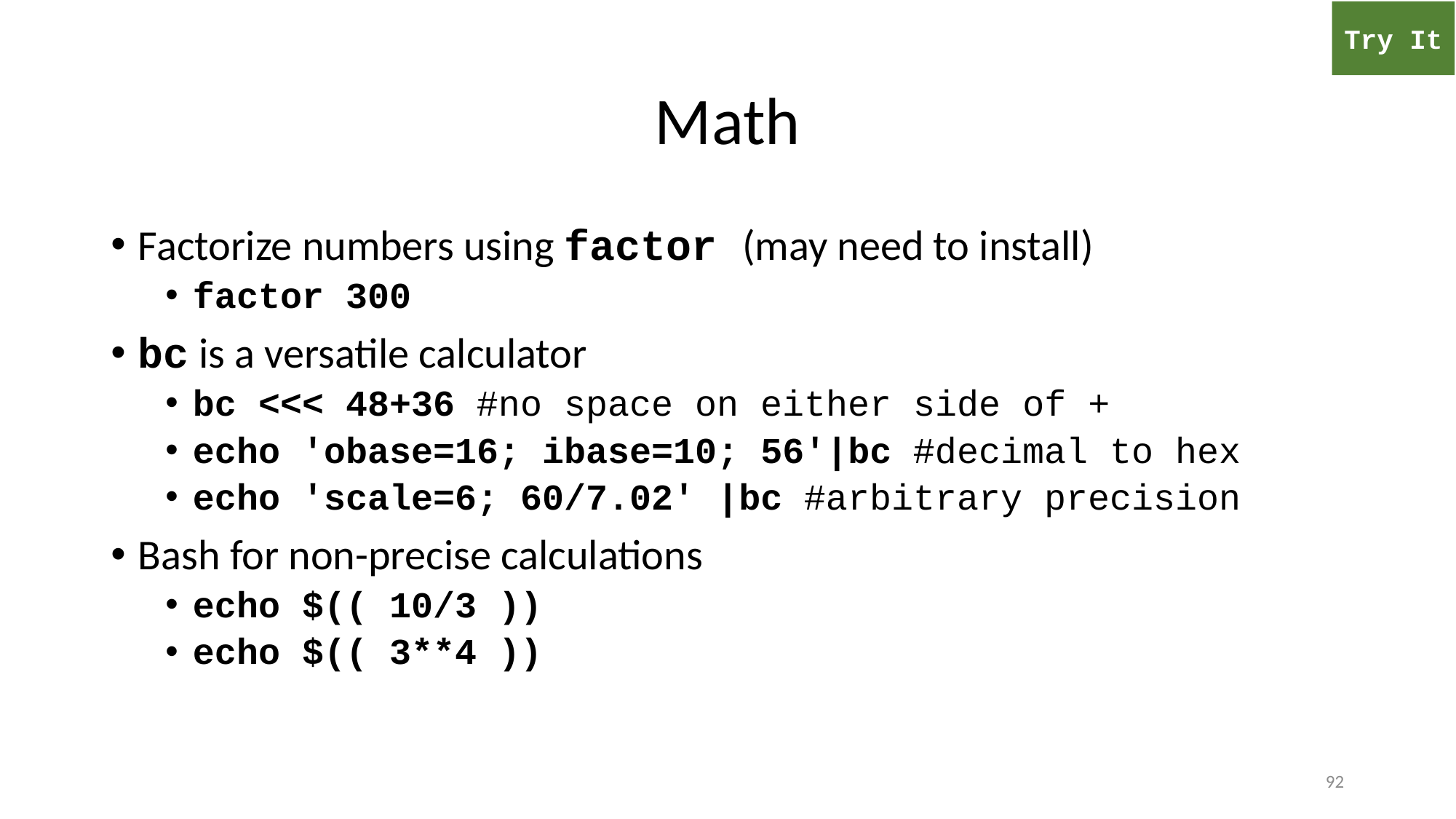

Try It
# Math
Factorize numbers using factor (may need to install)
factor 300
bc is a versatile calculator
bc <<< 48+36 #no space on either side of +
echo 'obase=16; ibase=10; 56'|bc #decimal to hex
echo 'scale=6; 60/7.02' |bc #arbitrary precision
Bash for non-precise calculations
echo $(( 10/3 ))
echo $(( 3**4 ))
92